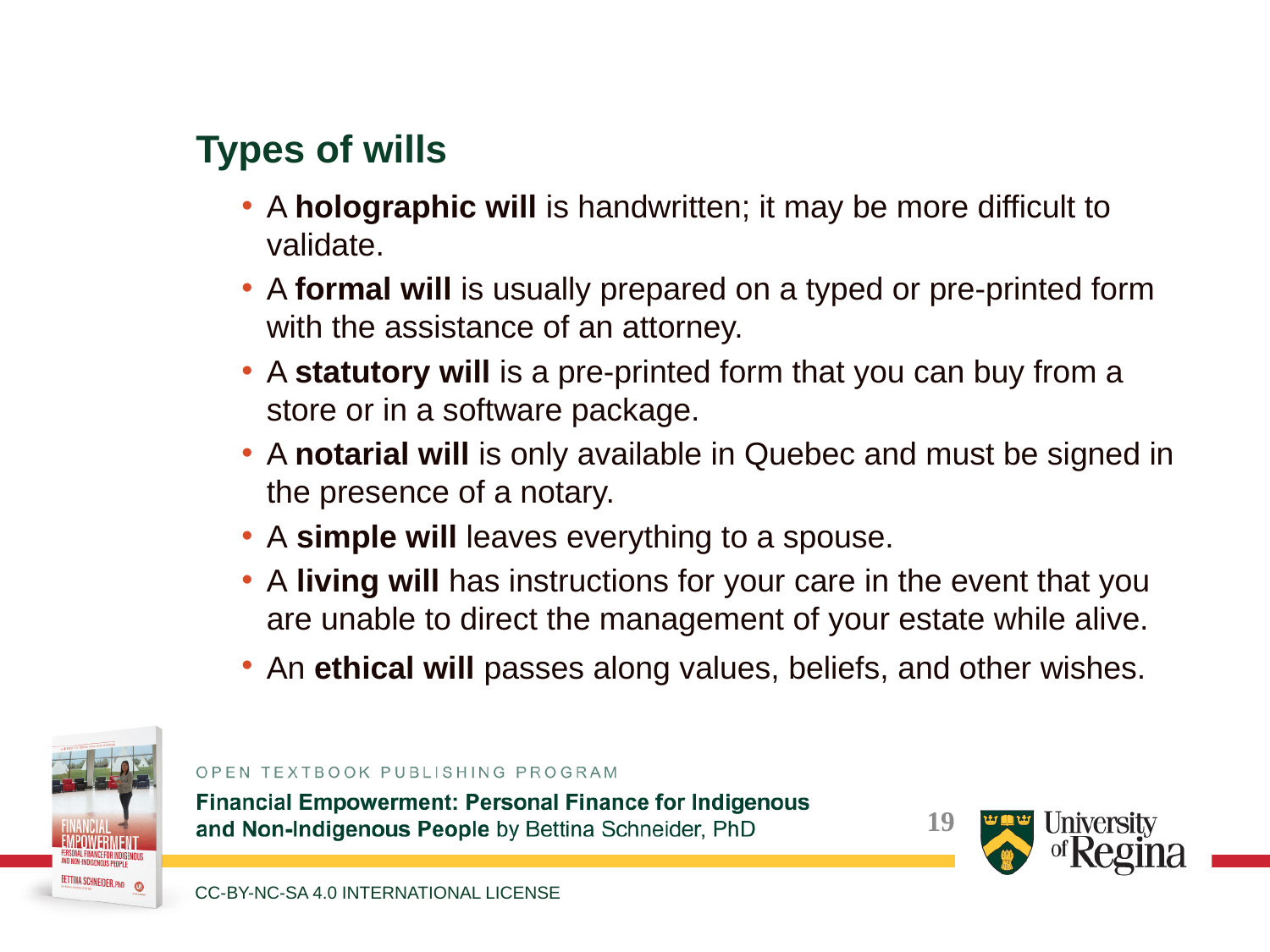

Types of wills
A holographic will is handwritten; it may be more difficult to validate.
A formal will is usually prepared on a typed or pre-printed form with the assistance of an attorney.
A statutory will is a pre-printed form that you can buy from a store or in a software package.
A notarial will is only available in Quebec and must be signed in the presence of a notary.
A simple will leaves everything to a spouse.
A living will has instructions for your care in the event that you are unable to direct the management of your estate while alive.
An ethical will passes along values, beliefs, and other wishes.
CC-BY-NC-SA 4.0 INTERNATIONAL LICENSE